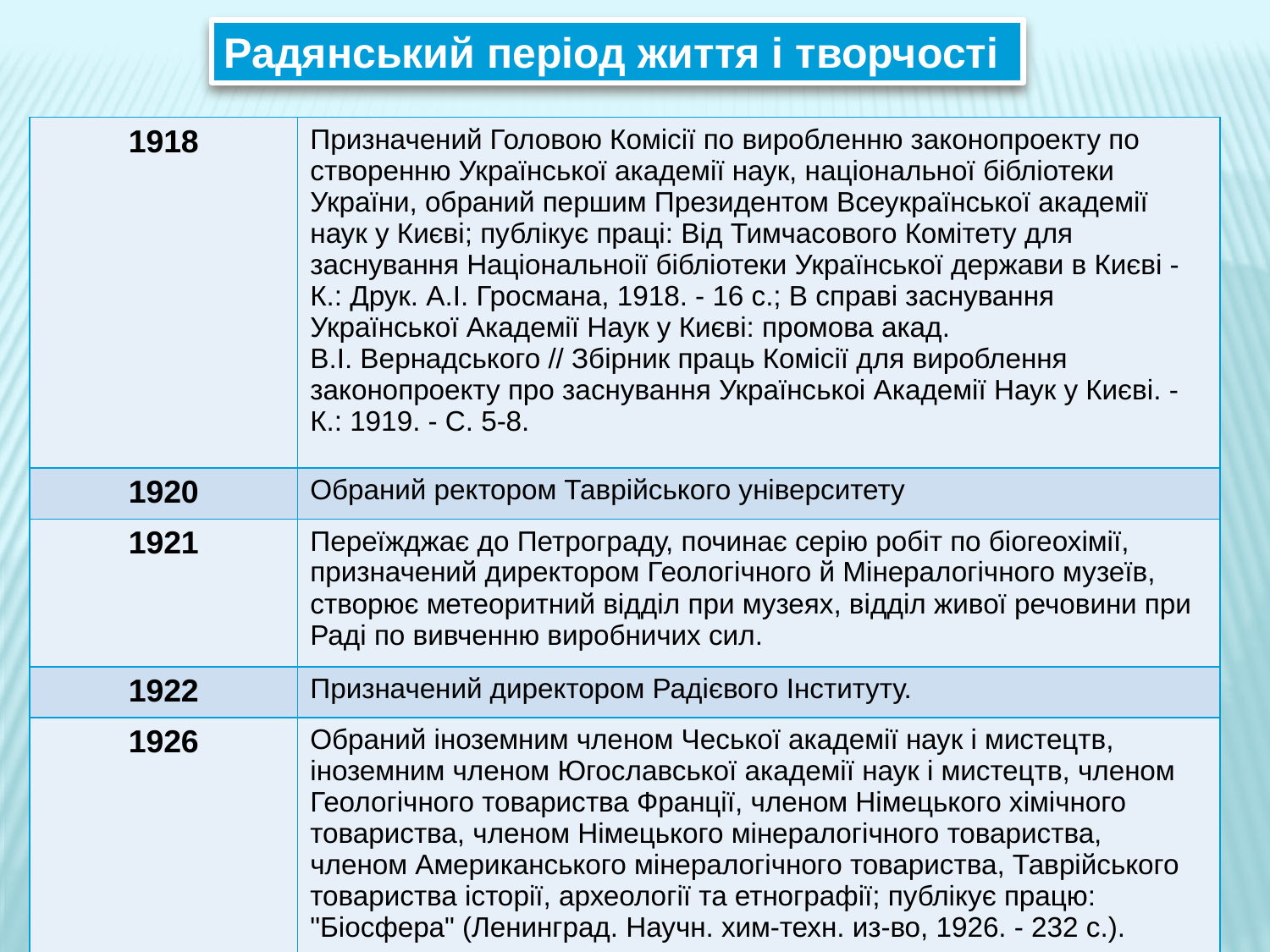

Радянський період життя і творчості
| 1918 | Призначений Головою Комiсiї по виробленню законопроекту по створенню Української академiї наук, нацiональної бiблiотеки України, обраний першим Президентом Всеукраїнської академiї наук у Києвi; публiкує працi: Вiд Тимчасового Комiтету для заснування Нацiональноiї бiблiотеки Української держави в Києвi - К.: Друк. А.I. Гросмана, 1918. - 16 с.; В справi заснування Української Академiї Наук у Києвi: промова акад. В.I. Вернадського // Збiрник праць Комiсiї для вироблення законопроекту про заснування Українськоi Академiї Наук у Києвi. - К.: 1919. - С. 5-8. |
| --- | --- |
| 1920 | Обраний ректором Таврiйського унiверситету |
| 1921 | Переїжджає до Петрограду, починає серiю робiт по бiогеохiмiї, призначений директором Геологiчного й Мiнералогiчного музеїв, створює метеоритний вiддiл при музеях, вiддiл живої речовини при Радi по вивченню виробничих сил. |
| 1922 | Призначений директором Радiєвого Iнституту. |
| 1926 | Обраний iноземним членом Чеської академiї наук i мистецтв, iноземним членом Югославської академiї наук i мистецтв, членом Геологiчного товариства Францiї, членом Нiмецького хiмiчного товариства, членом Нiмецького мiнералогiчного товариства, членом Американського мiнералогiчного товариства, Таврiйського товариства iсторiї, археологiї та етнографiї; публiкує працю: "Бiосфера" (Ленинград. Научн. хим-техн. из-во, 1926. - 232 с.). |